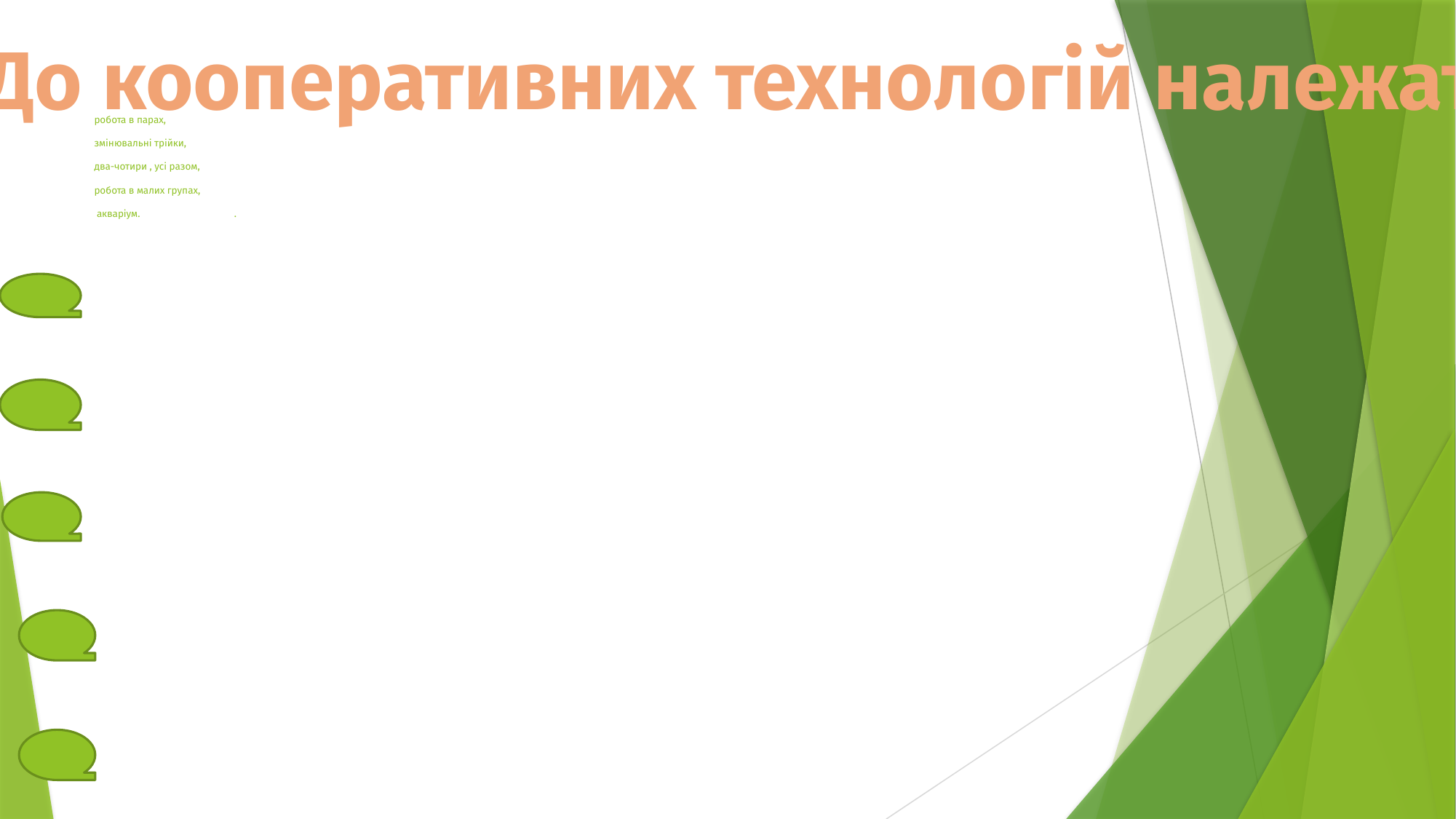

До кооперативних технологій належать
# робота в парах, змінювальні трійки, два-чотири , усі разом, робота в малих групах, акваріум.                                     .